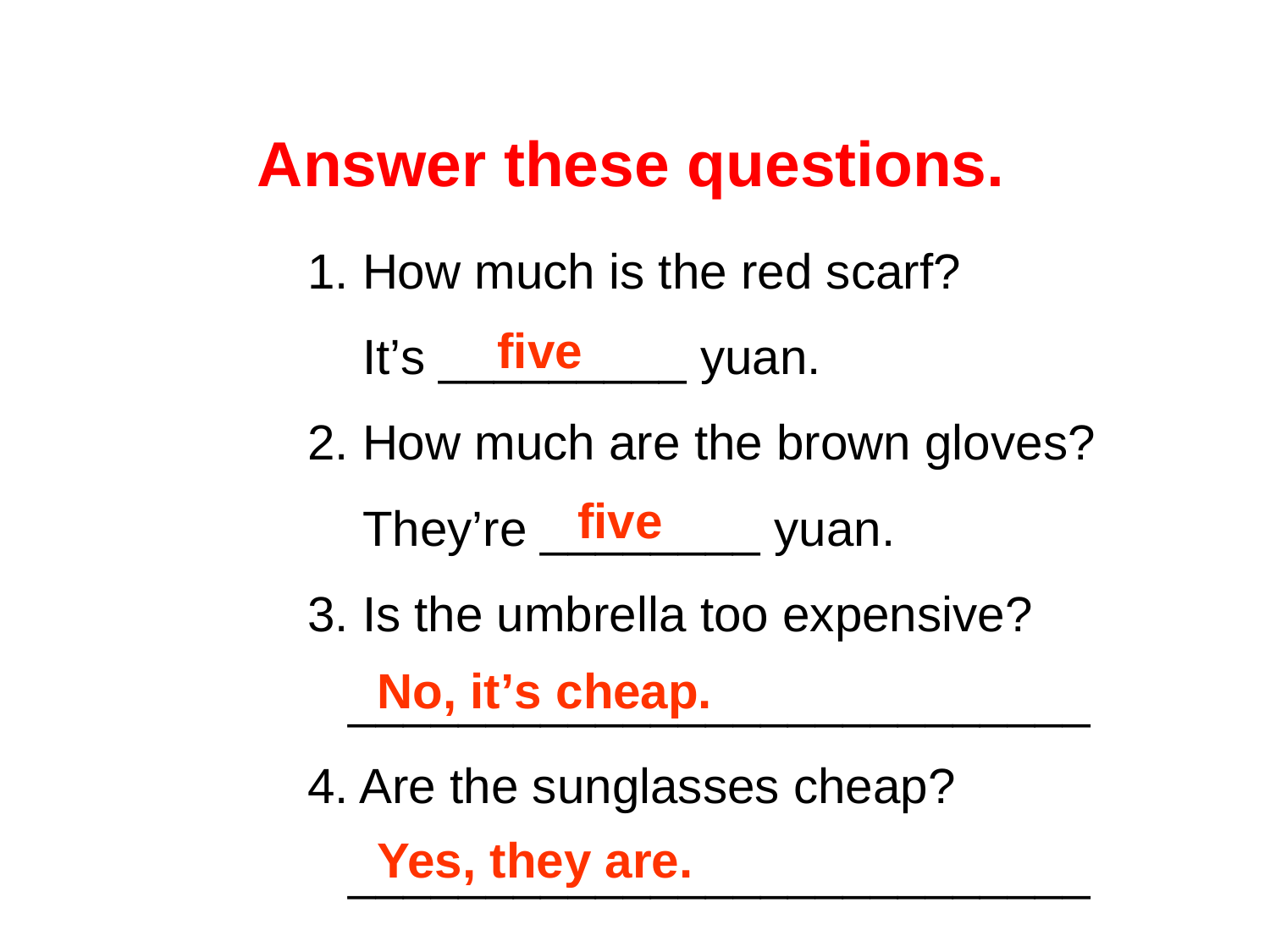

Answer these questions.
1. How much is the red scarf?
    It’s _________ yuan.
2. How much are the brown gloves?
    They’re ________ yuan.
3. Is the umbrella too expensive?
   ___________________________
4. Are the sunglasses cheap?
   ___________________________
five
five
No, it’s cheap.
Yes, they are.